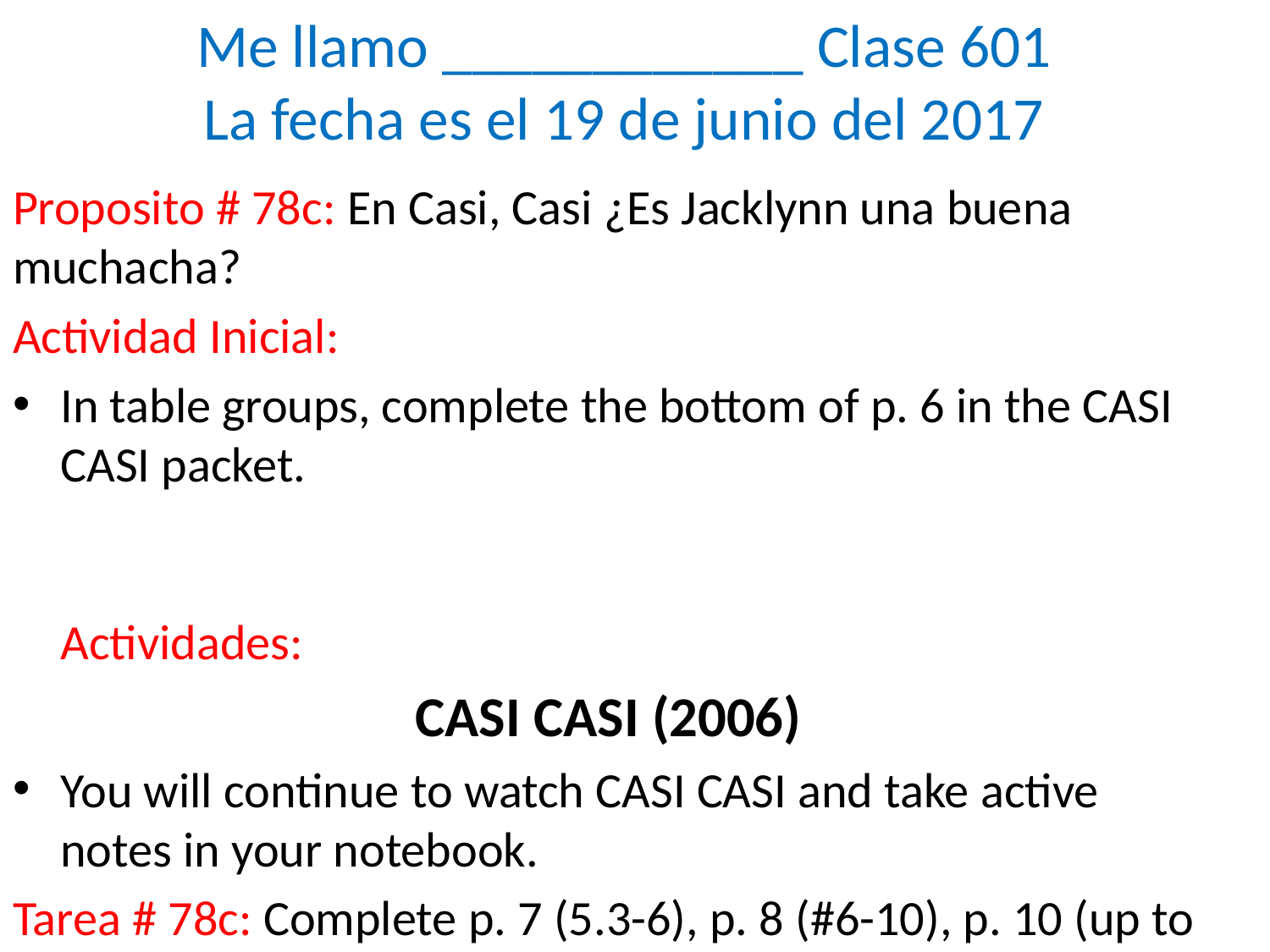

# Me llamo ____________ Clase 601 La fecha es el 19 de junio del 2017
Proposito # 78c: En Casi, Casi ¿Es Jacklynn una buena muchacha?
Actividad Inicial:
In table groups, complete the bottom of p. 6 in the CASI CASI packet.                                                                                                                                                                                                                                                                                            Actividades:
CASI CASI (2006)
You will continue to watch CASI CASI and take active notes in your notebook.
Tarea # 78c: Complete p. 7 (5.3-6), p. 8 (#6-10), p. 10 (up to 3.3) of the CASI CASI Spanish Study Guide.